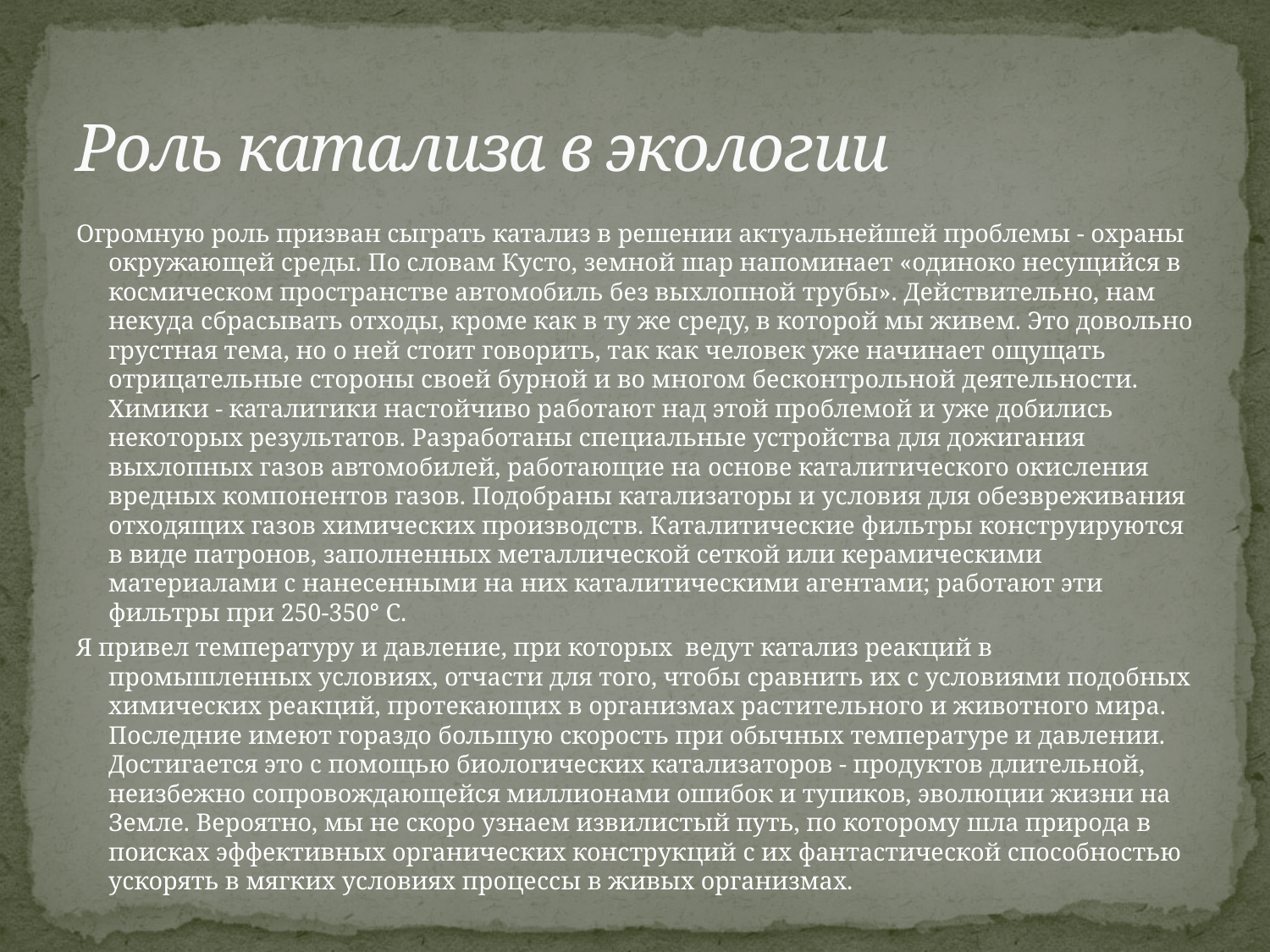

# Роль катализа в экологии
Огромную роль призван сыграть катализ в решении актуальнейшей проблемы - охраны окружающей среды. По словам Кусто, земной шар напоминает «одиноко несущийся в космическом пространстве автомобиль без выхлопной трубы». Действительно, нам некуда сбрасывать отходы, кроме как в ту же среду, в которой мы живем. Это довольно грустная тема, но о ней стоит говорить, так как человек уже начинает ощущать отрицательные стороны своей бурной и во многом бесконтрольной деятельности. Химики - каталитики настойчиво работают над этой проблемой и уже добились некоторых результатов. Разработаны специальные устройства для дожигания выхлопных газов автомобилей, работающие на основе каталитического окисления вредных компонентов газов. Подобраны катализаторы и условия для обезвреживания отходящих газов химических производств. Каталитические фильтры конструируются в виде патронов, заполненных металлической сеткой или керамическими материалами с нанесенными на них каталитическими агентами; работают эти фильтры при 250-350° С.
Я привел температуру и давление, при которых  ведут катализ реакций в промышленных условиях, отчасти для того, чтобы сравнить их с условиями подобных химических реакций, протекающих в организмах растительного и животного мира. Последние имеют гораздо большую скорость при обычных температуре и давлении. Достигается это с помощью биологических катализаторов - продуктов длительной, неизбежно сопровождающейся миллионами ошибок и тупиков, эволюции жизни на Земле. Вероятно, мы не скоро узнаем извилистый путь, по которому шла природа в поисках эффективных органических конструкций с их фантастической способностью ускорять в мягких условиях процессы в живых организмах.